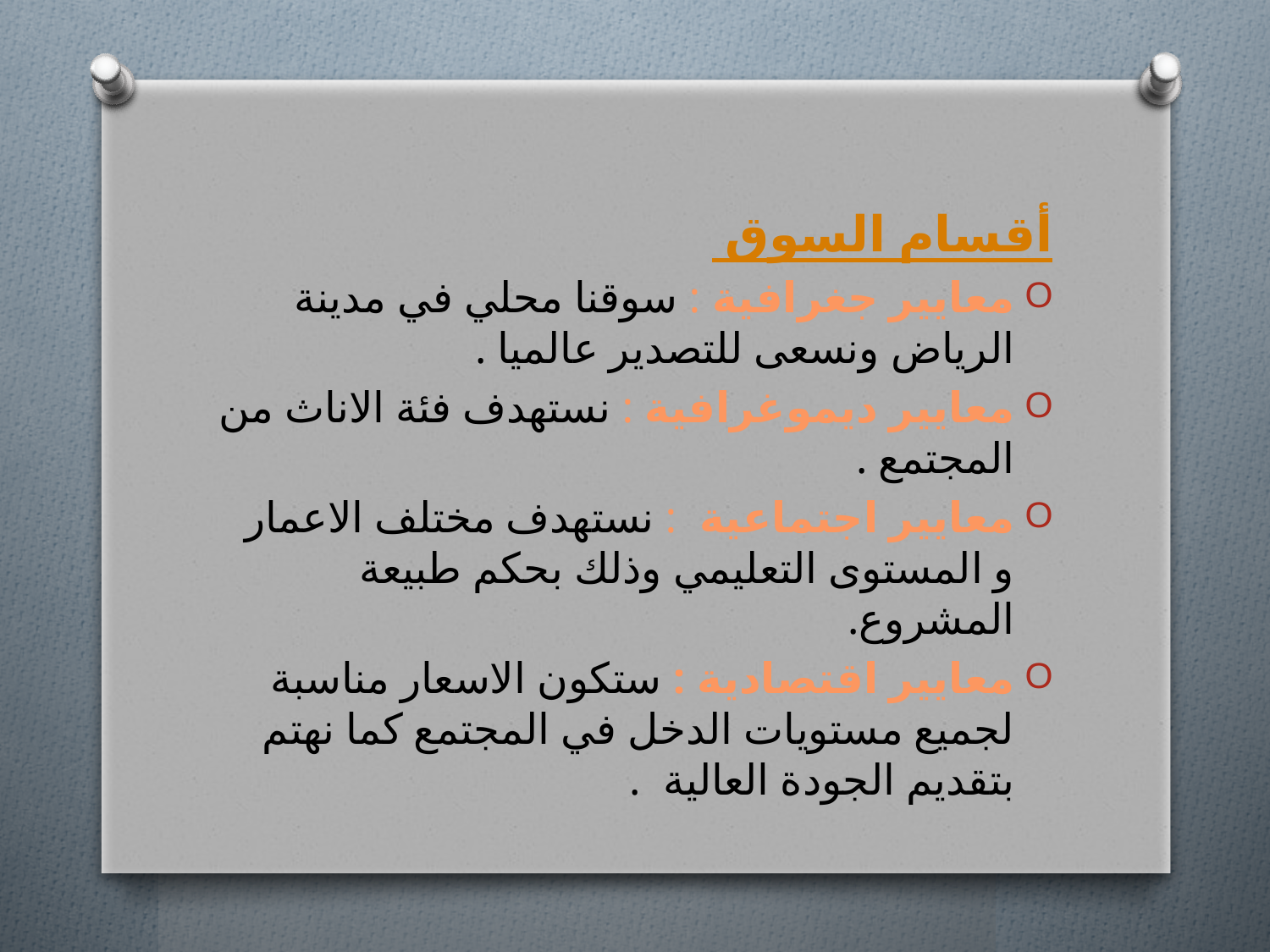

أقسام السوق
معايير جغرافية : سوقنا محلي في مدينة الرياض ونسعى للتصدير عالميا .
معايير ديموغرافية : نستهدف فئة الاناث من المجتمع .
معايير اجتماعية  : نستهدف مختلف الاعمار و المستوى التعليمي وذلك بحكم طبيعة المشروع.
معايير اقتصادية : ستكون الاسعار مناسبة لجميع مستويات الدخل في المجتمع كما نهتم بتقديم الجودة العالية  .